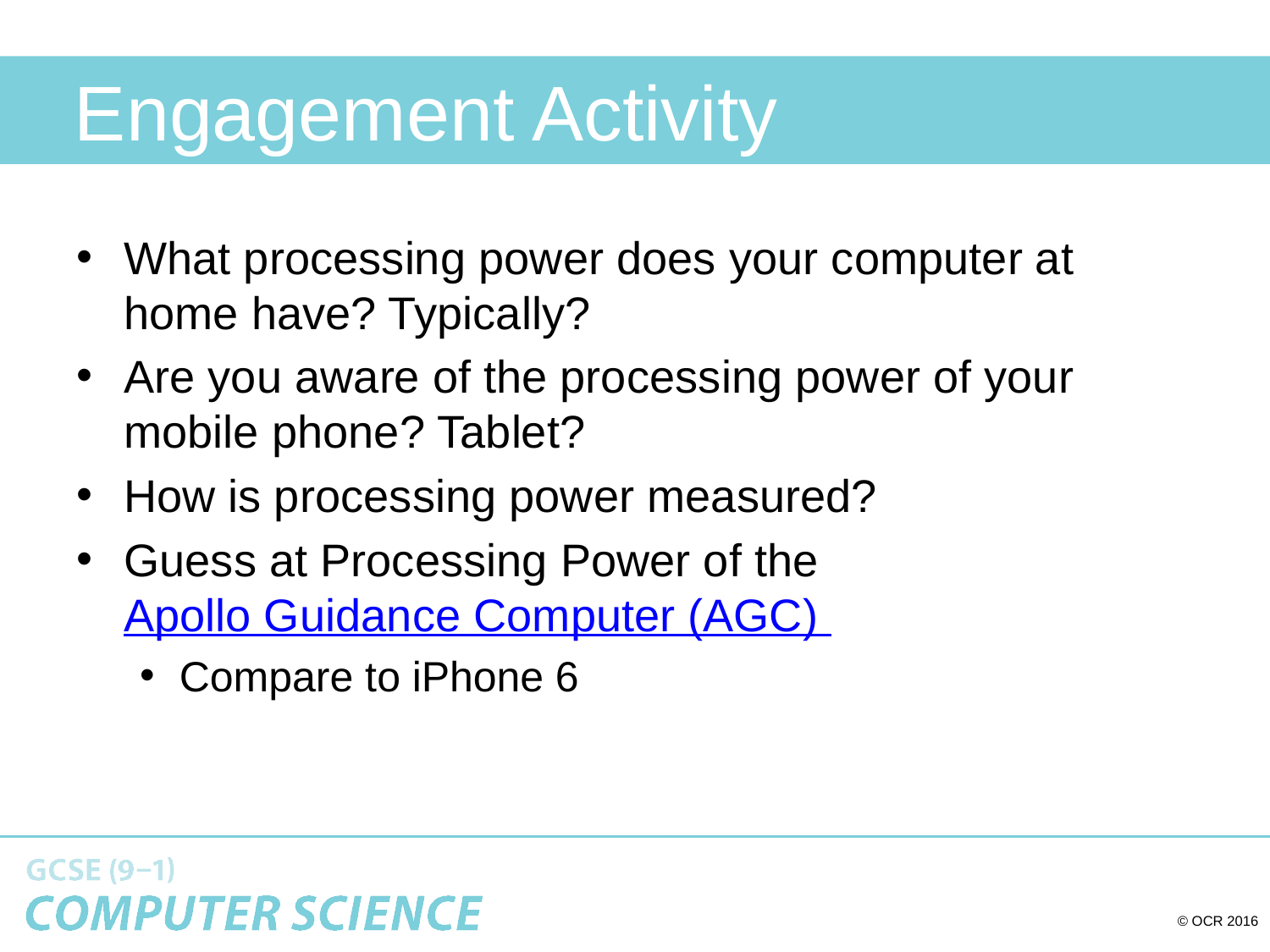

# Engagement Activity
What processing power does your computer at home have? Typically?
Are you aware of the processing power of your mobile phone? Tablet?
How is processing power measured?
Guess at Processing Power of the Apollo Guidance Computer (AGC)
Compare to iPhone 6